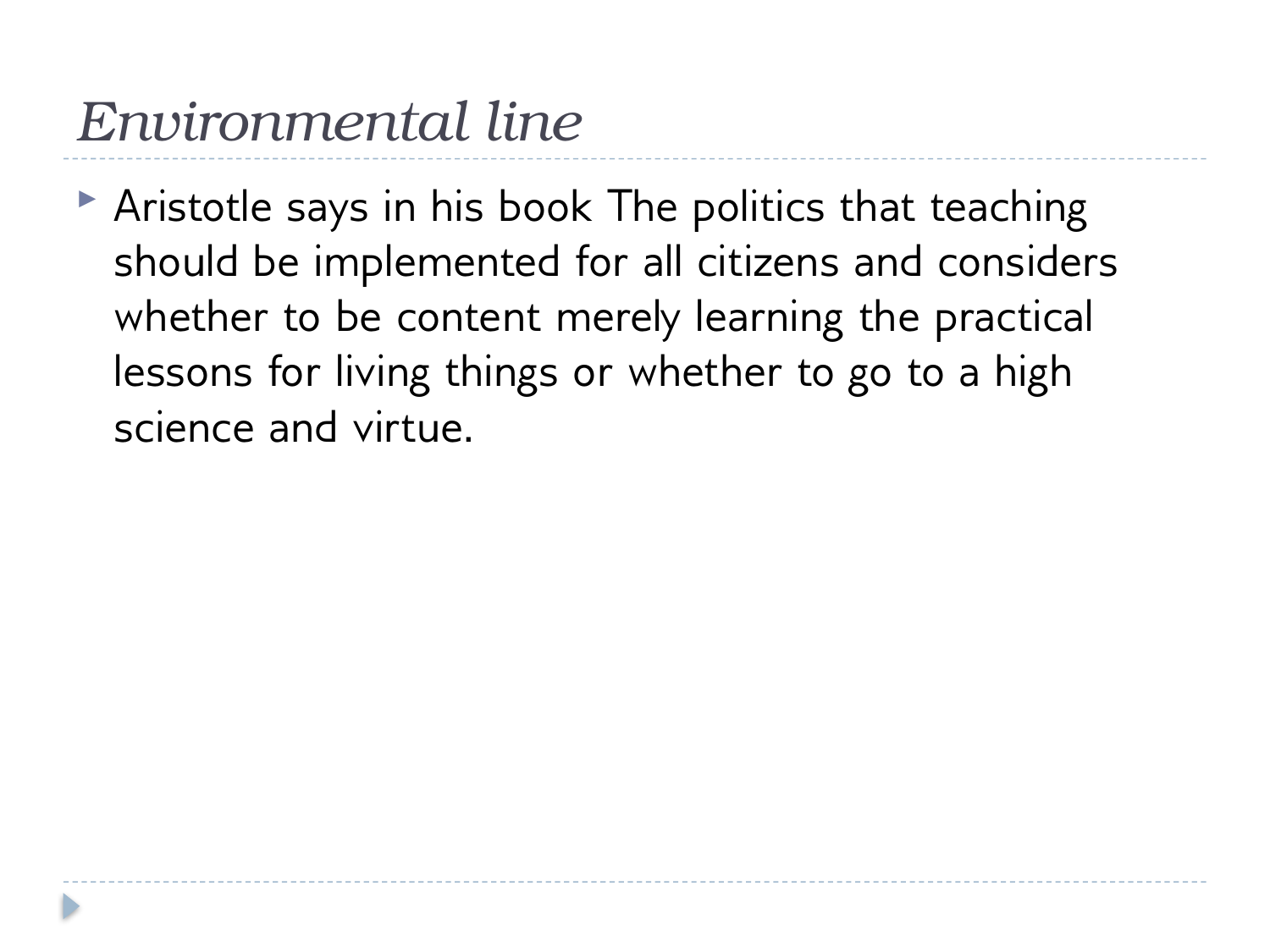

# Environmental line
Aristotle says in his book The politics that teaching should be implemented for all citizens and considers whether to be content merely learning the practical lessons for living things or whether to go to a high science and virtue.